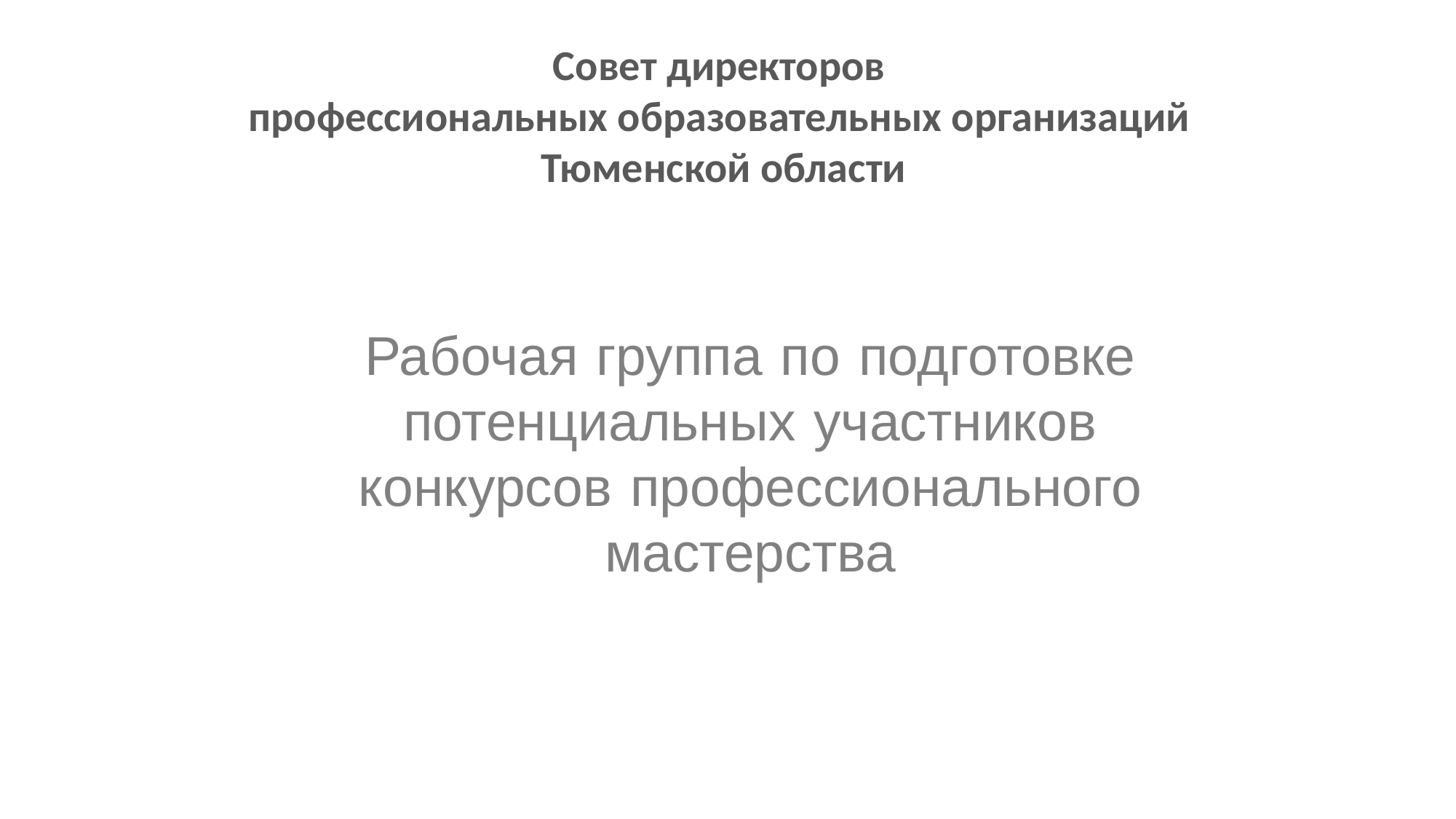

Совет директоров
профессиональных образовательных организаций
Тюменской области
Рабочая группа по подготовке потенциальных участников конкурсов профессионального мастерства